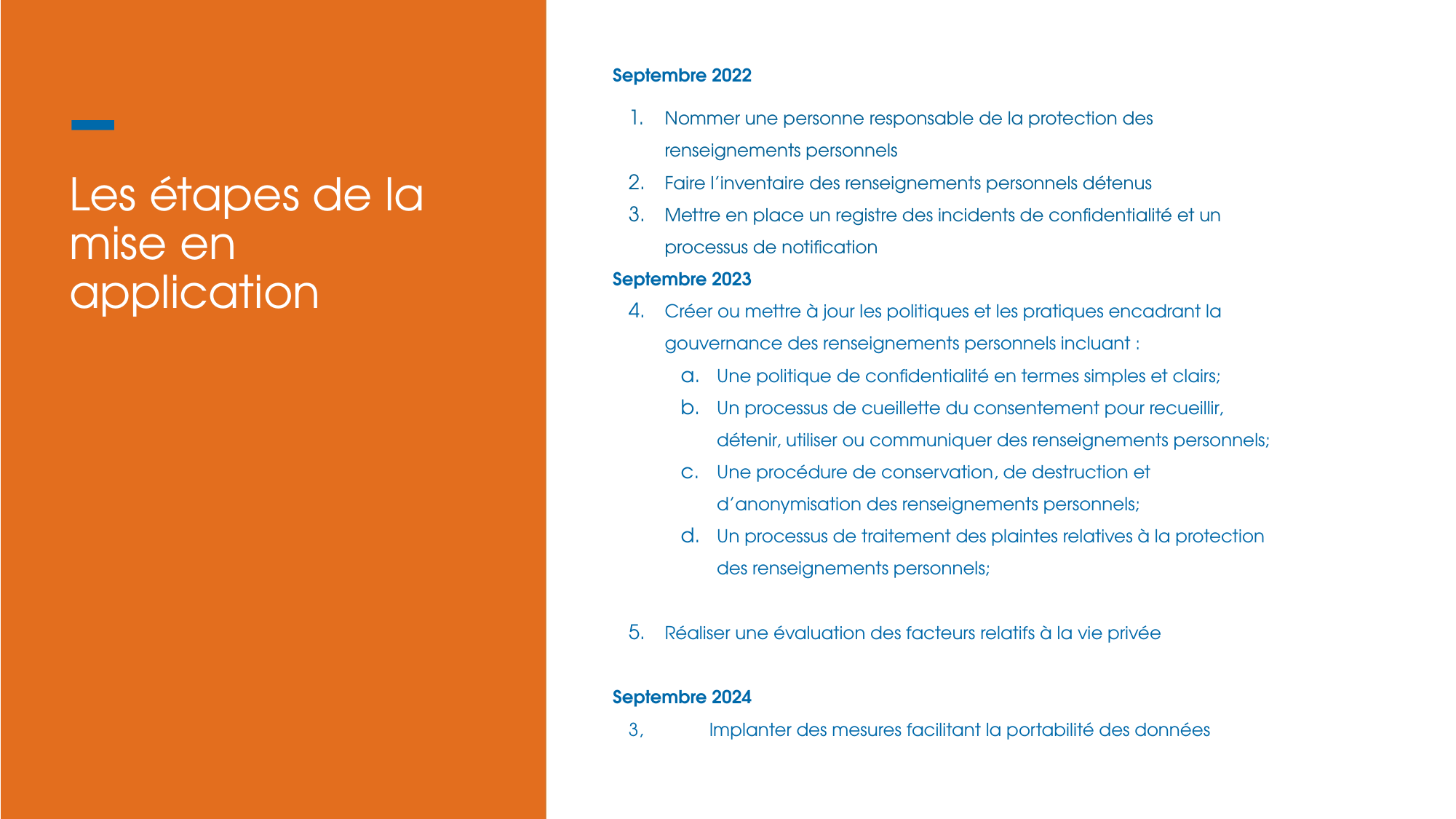

Septembre 2022
Nommer une personne responsable de la protection des renseignements personnels
Faire l’inventaire des renseignements personnels détenus
Mettre en place un registre des incidents de confidentialité et un processus de notification
Septembre 2023
Créer ou mettre à jour les politiques et les pratiques encadrant la gouvernance des renseignements personnels incluant :
Une politique de confidentialité en termes simples et clairs;
Un processus de cueillette du consentement pour recueillir, détenir, utiliser ou communiquer des renseignements personnels;
Une procédure de conservation, de destruction et d’anonymisation des renseignements personnels;
Un processus de traitement des plaintes relatives à la protection des renseignements personnels;

Réaliser une évaluation des facteurs relatifs à la vie privée

Septembre 2024
3,	Implanter des mesures facilitant la portabilité des données
# Les étapes de la mise en application